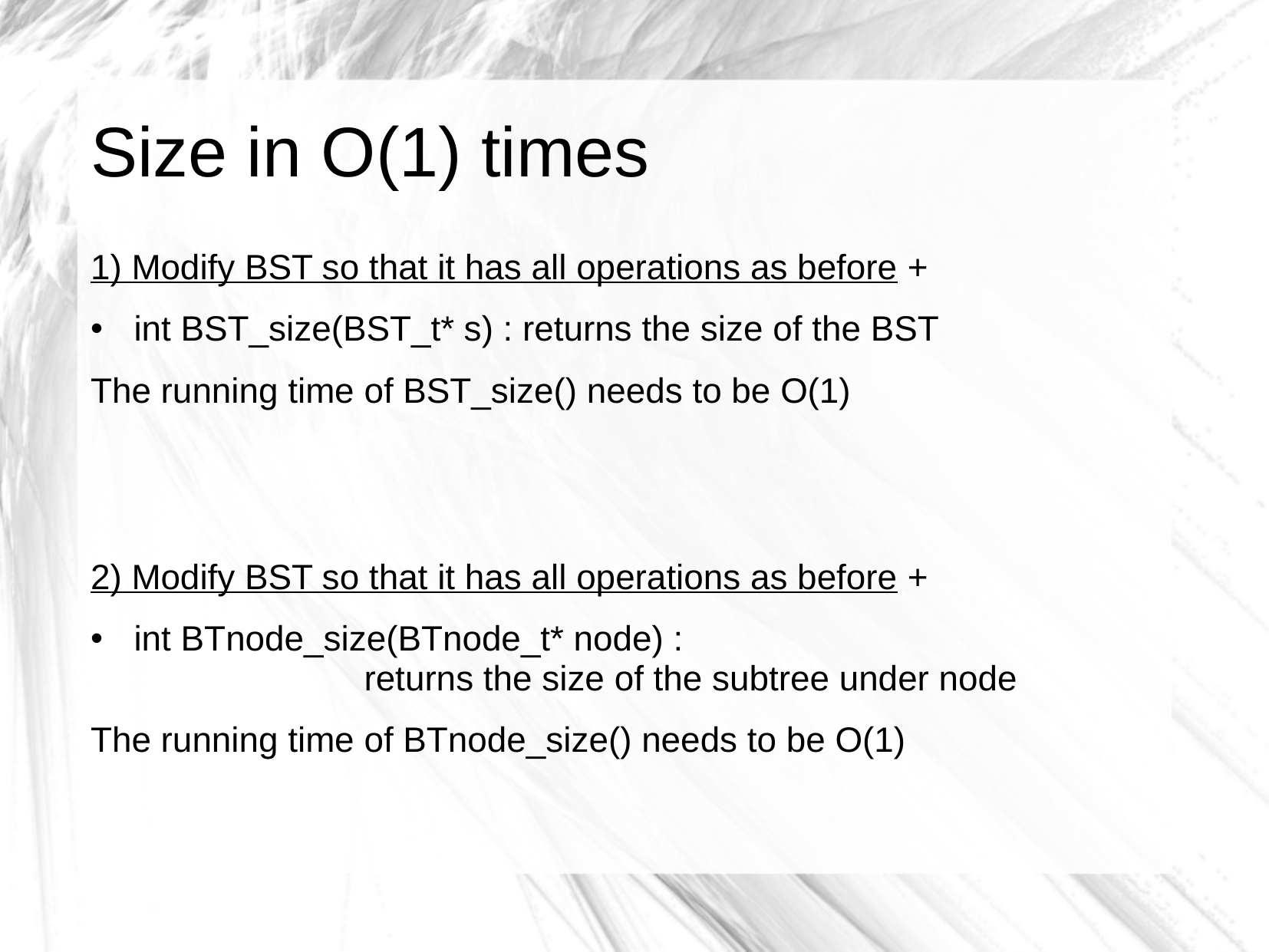

# Size in O(1) times
1) Modify BST so that it has all operations as before +
int BST_size(BST_t* s) : returns the size of the BST
The running time of BST_size() needs to be O(1)

2) Modify BST so that it has all operations as before +
int BTnode_size(BTnode_t* node) :
		returns the size of the subtree under node
The running time of BTnode_size() needs to be O(1)